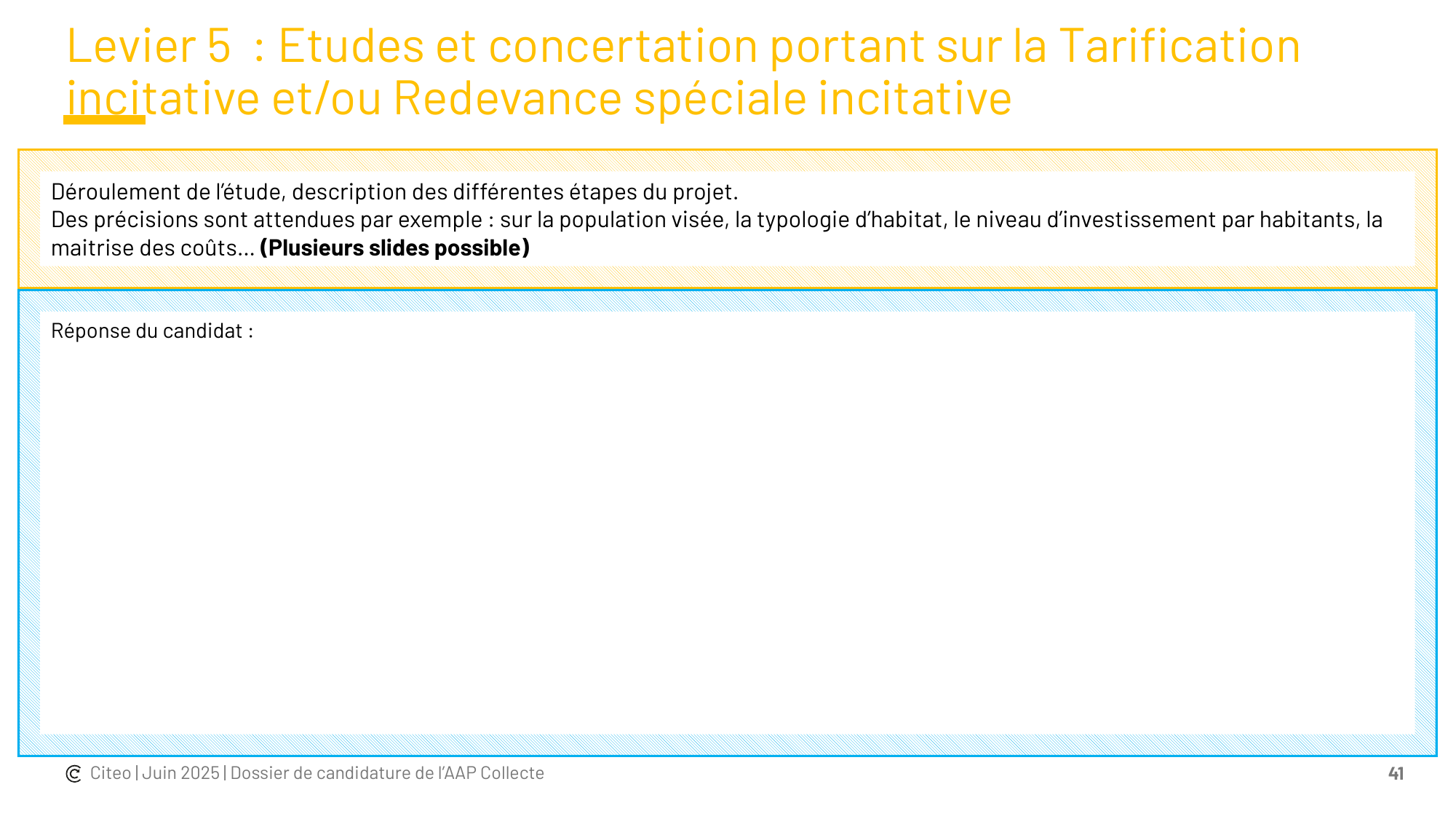

# Levier 5  : Etudes et concertation portant sur la Tarification   incitative et/ou Redevance spéciale incitative

Déroulement de l’étude, description des différentes étapes du projet.
Des précisions sont attendues par exemple : sur la population visée, la typologie d’habitat, le niveau d’investissement par habitants, la maitrise des coûts… (Plusieurs slides possible)

Réponse du candidat :

Citeo | Juin 2025 | Dossier de candidature de l’AAP Collecte
41